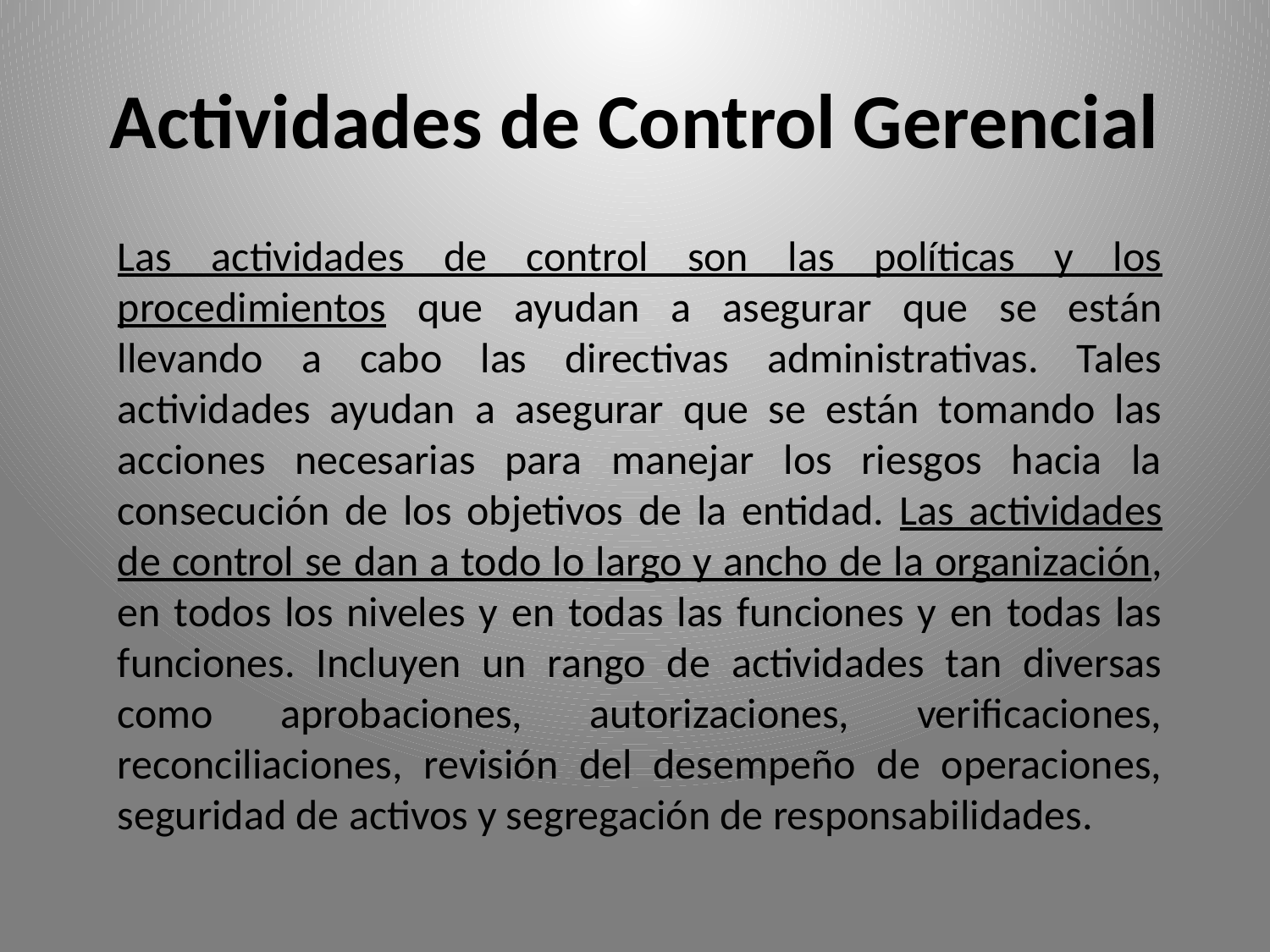

# Actividades de Control Gerencial
Las actividades de control son las políticas y los procedimientos que ayudan a asegurar que se están llevando a cabo las directivas administrativas. Tales actividades ayudan a asegurar que se están tomando las acciones necesarias para manejar los riesgos hacia la consecución de los objetivos de la entidad. Las actividades de control se dan a todo lo largo y ancho de la organización, en todos los niveles y en todas las funciones y en todas las funciones. Incluyen un rango de actividades tan diversas como aprobaciones, autorizaciones, verificaciones, reconciliaciones, revisión del desempeño de operaciones, seguridad de activos y segregación de responsabilidades.